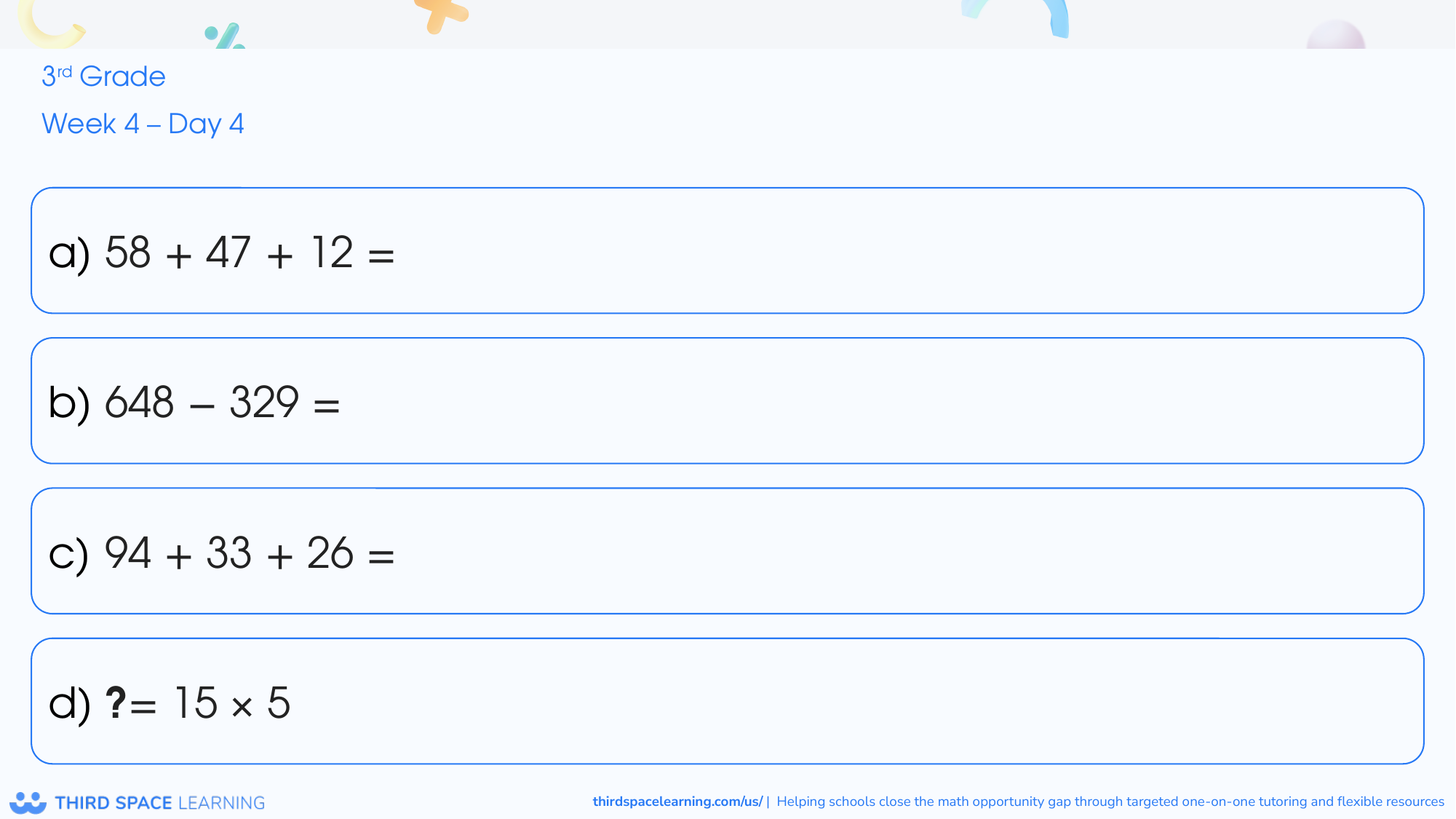

3rd Grade
Week 4 – Day 4
58 + 47 + 12 =
648 − 329 =
94 + 33 + 26 =
?= 15 × 5